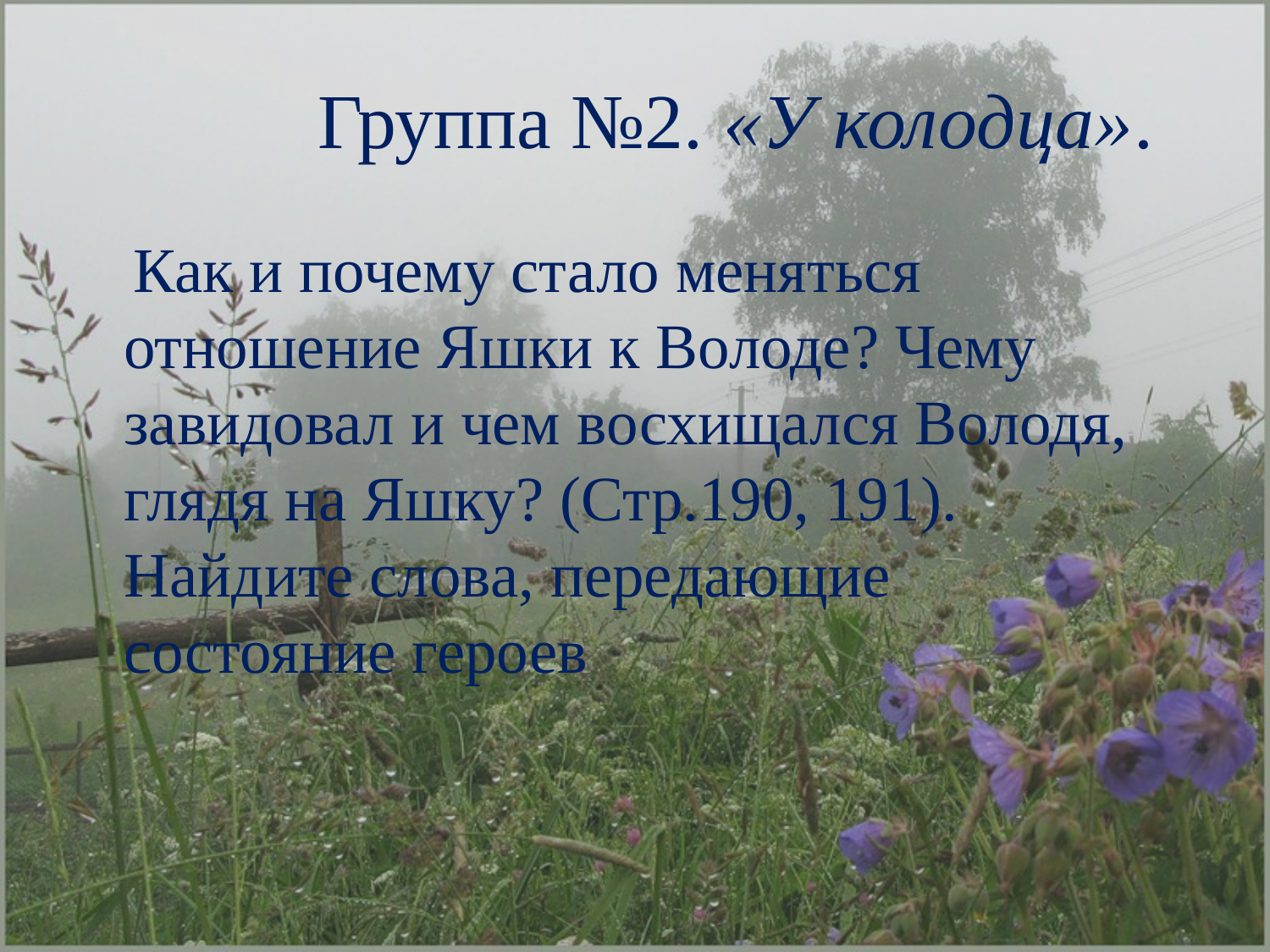

# Группа №2. «У колодца».
    Как и почему стало меняться отношение Яшки к Володе? Чему завидовал и чем восхищался Володя, глядя на Яшку? (Стр.190, 191). Найдите слова, передающие  состояние героев